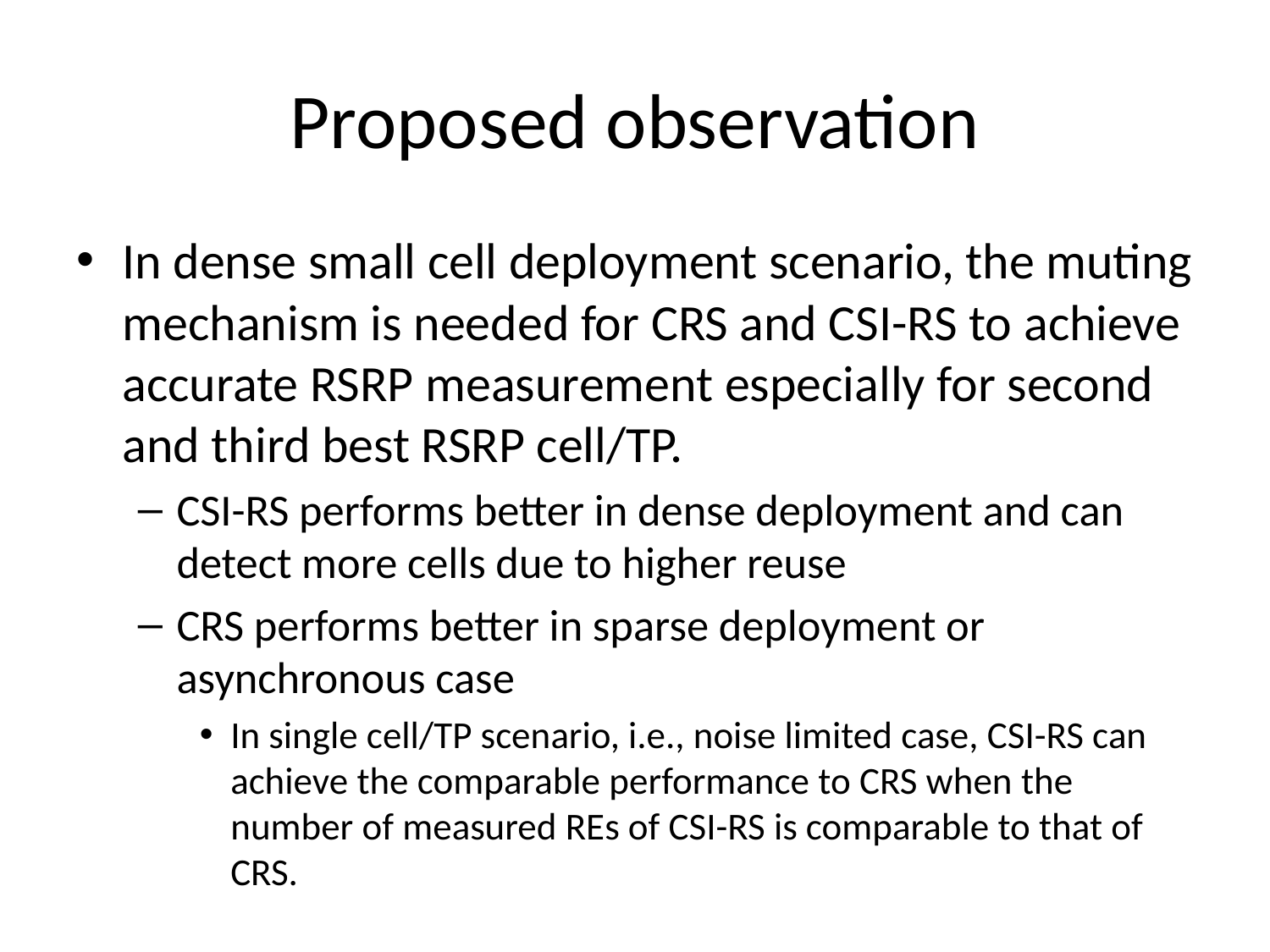

# Proposed observation
In dense small cell deployment scenario, the muting mechanism is needed for CRS and CSI-RS to achieve accurate RSRP measurement especially for second and third best RSRP cell/TP.
CSI-RS performs better in dense deployment and can detect more cells due to higher reuse
CRS performs better in sparse deployment or asynchronous case
In single cell/TP scenario, i.e., noise limited case, CSI-RS can achieve the comparable performance to CRS when the number of measured REs of CSI-RS is comparable to that of CRS.